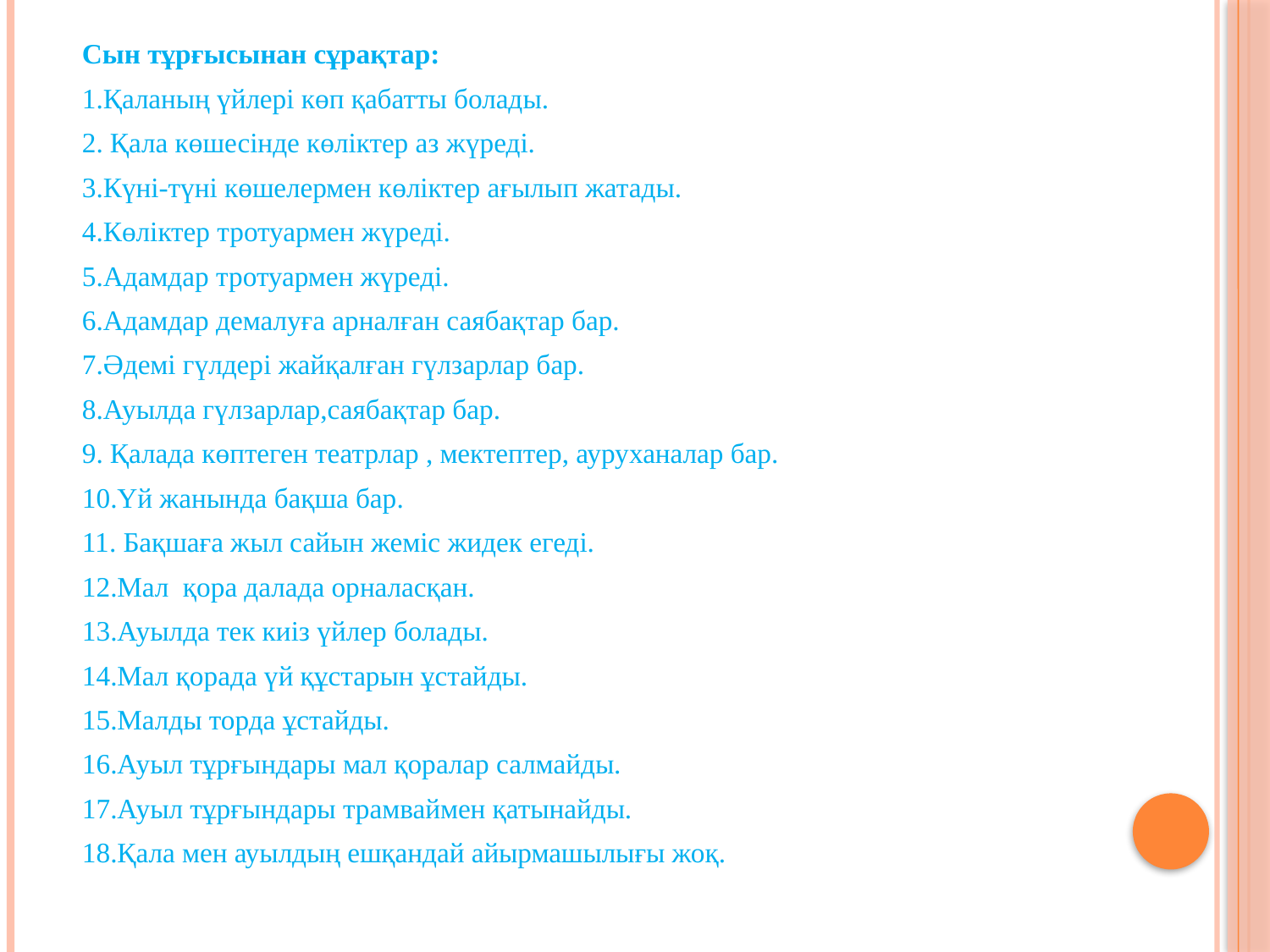

Сын тұрғысынан сұрақтар:
1.Қаланың үйлері көп қабатты болады.
2. Қала көшесінде көліктер аз жүреді.
3.Күні-түні көшелермен көліктер ағылып жатады.
4.Көліктер тротуармен жүреді.
5.Адамдар тротуармен жүреді.
6.Адамдар демалуға арналған саябақтар бар.
7.Әдемі гүлдері жайқалған гүлзарлар бар.
8.Ауылда гүлзарлар,саябақтар бар.
9. Қалада көптеген театрлар , мектептер, ауруханалар бар.
10.Үй жанында бақша бар.
11. Бақшаға жыл сайын жеміс жидек егеді.
12.Мал  қора далада орналасқан.
13.Ауылда тек киіз үйлер болады.
14.Мал қорада үй құстарын ұстайды.
15.Малды торда ұстайды.
16.Ауыл тұрғындары мал қоралар салмайды.
17.Ауыл тұрғындары трамваймен қатынайды.
18.Қала мен ауылдың ешқандай айырмашылығы жоқ.